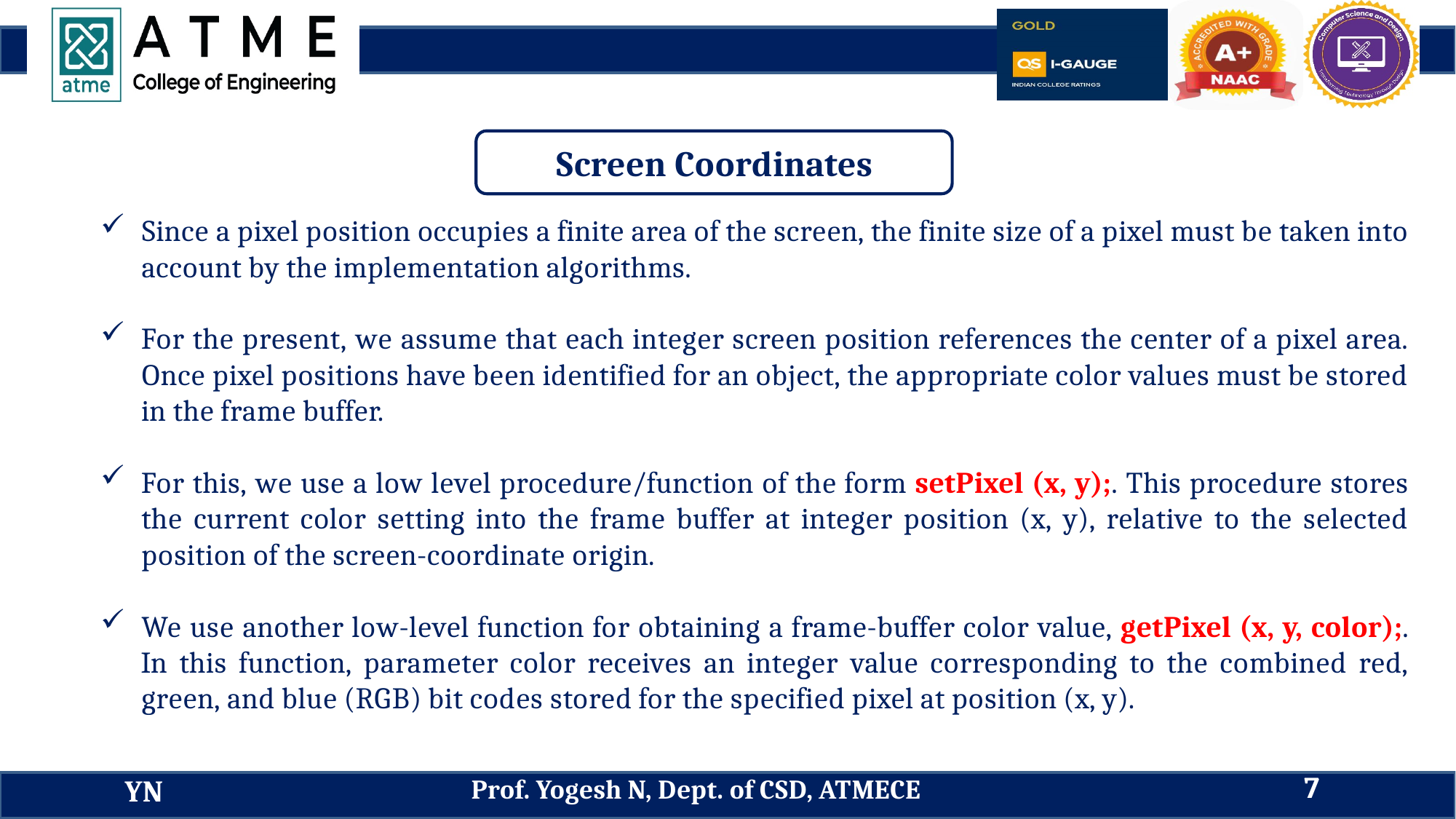

Screen Coordinates
Since a pixel position occupies a finite area of the screen, the finite size of a pixel must be taken into account by the implementation algorithms.

For the present, we assume that each integer screen position references the center of a pixel area. Once pixel positions have been identified for an object, the appropriate color values must be stored in the frame buffer.

For this, we use a low level procedure/function of the form setPixel (x, y);. This procedure stores the current color setting into the frame buffer at integer position (x, y), relative to the selected position of the screen-coordinate origin.

We use another low-level function for obtaining a frame-buffer color value, getPixel (x, y, color);. In this function, parameter color receives an integer value corresponding to the combined red, green, and blue (RGB) bit codes stored for the specified pixel at position (x, y).
7
Prof. Yogesh N, Dept. of CSD, ATMECE
YN